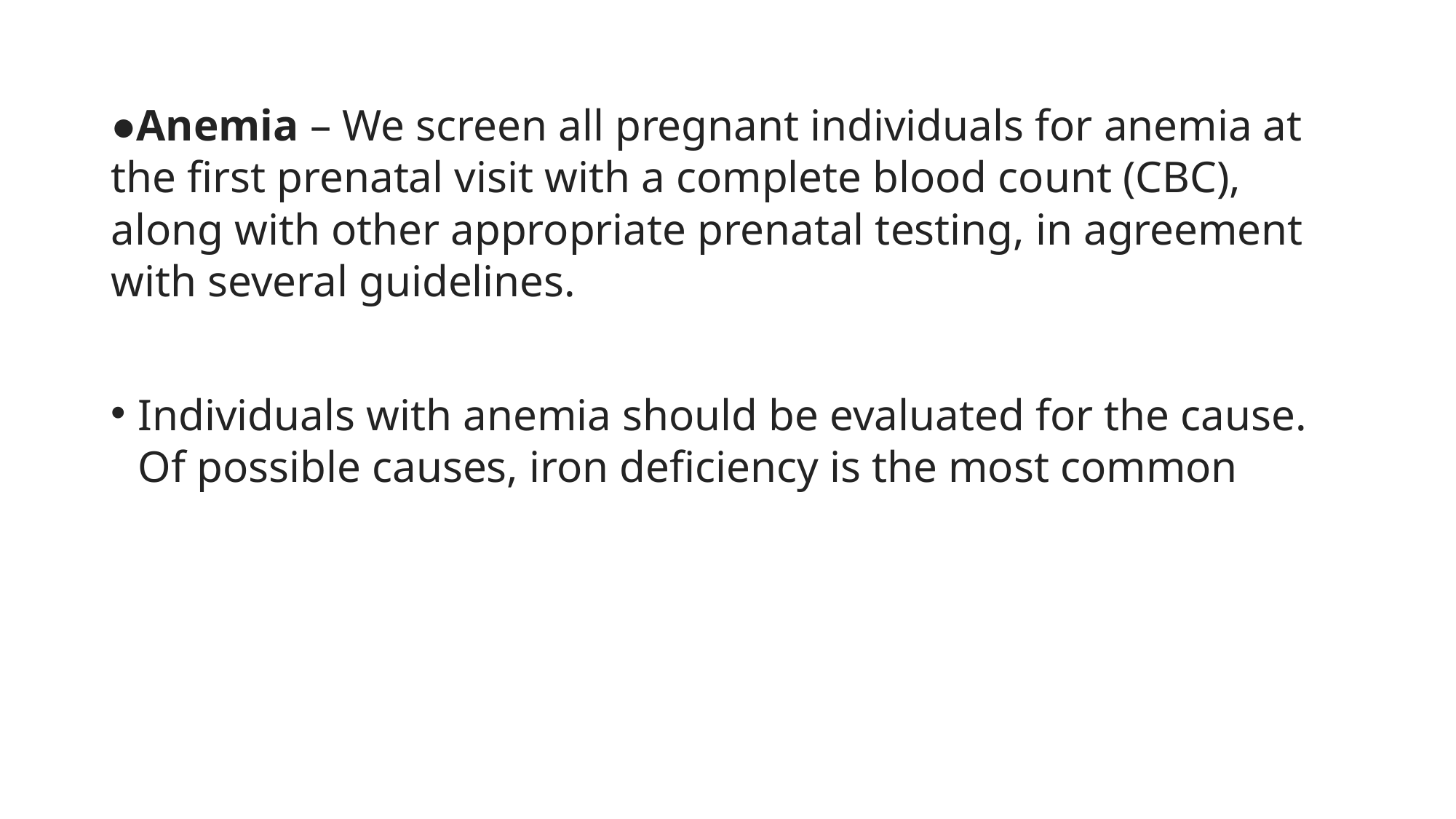

●Anemia – We screen all pregnant individuals for anemia at the first prenatal visit with a complete blood count (CBC), along with other appropriate prenatal testing, in agreement with several guidelines.

Individuals with anemia should be evaluated for the cause. Of possible causes, iron deficiency is the most common